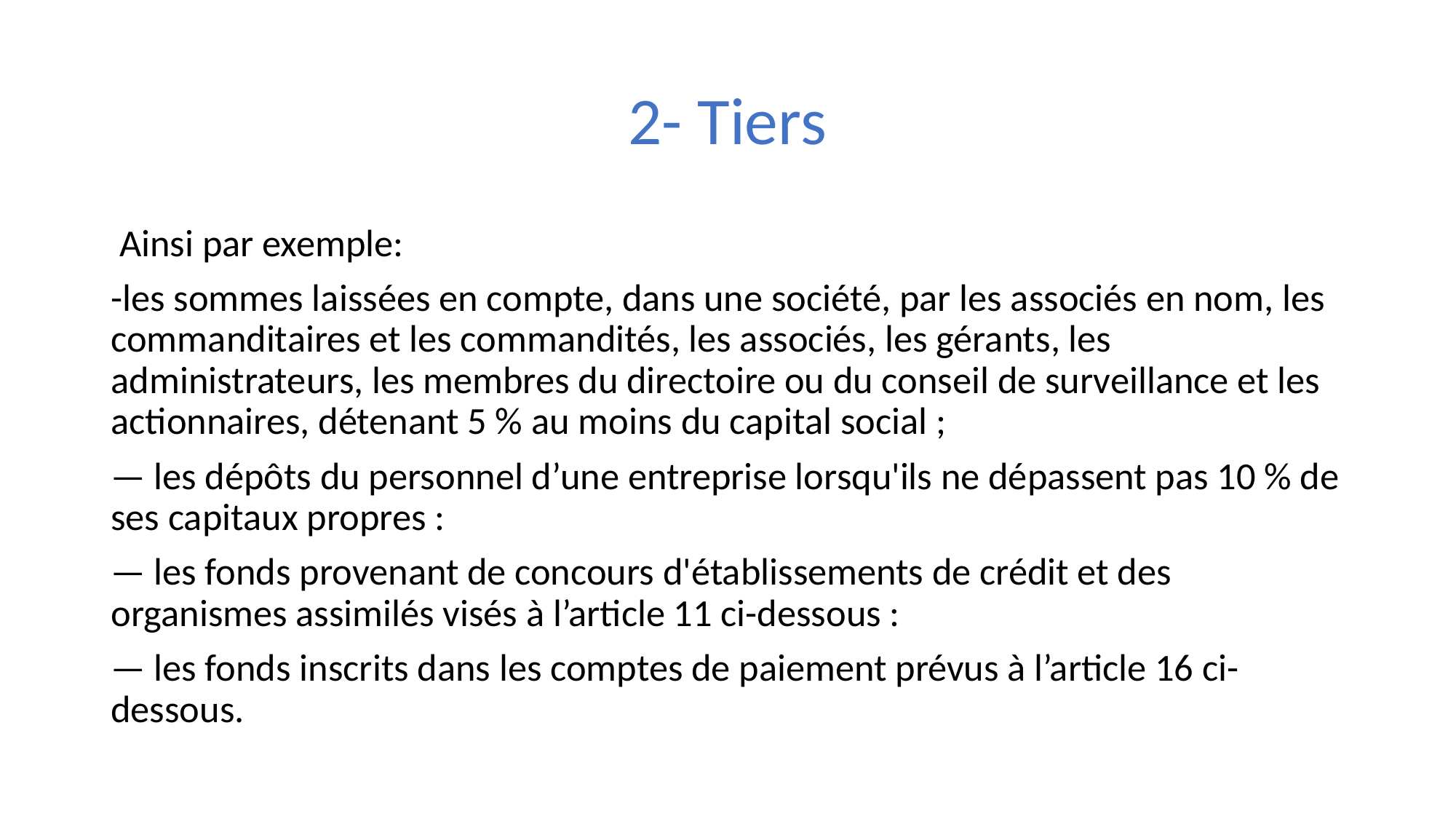

# 2- Tiers
 Ainsi par exemple:
-les sommes laissées en compte, dans une société, par les associés en nom, les commanditaires et les commandités, les associés, les gérants, les administrateurs, les membres du directoire ou du conseil de surveillance et les actionnaires, détenant 5 % au moins du capital social ;
— les dépôts du personnel d’une entreprise lorsqu'ils ne dépassent pas 10 % de ses capitaux propres :
— les fonds provenant de concours d'établissements de crédit et des organismes assimilés visés à l’article 11 ci-dessous :
— les fonds inscrits dans les comptes de paiement prévus à l’article 16 ci-dessous.